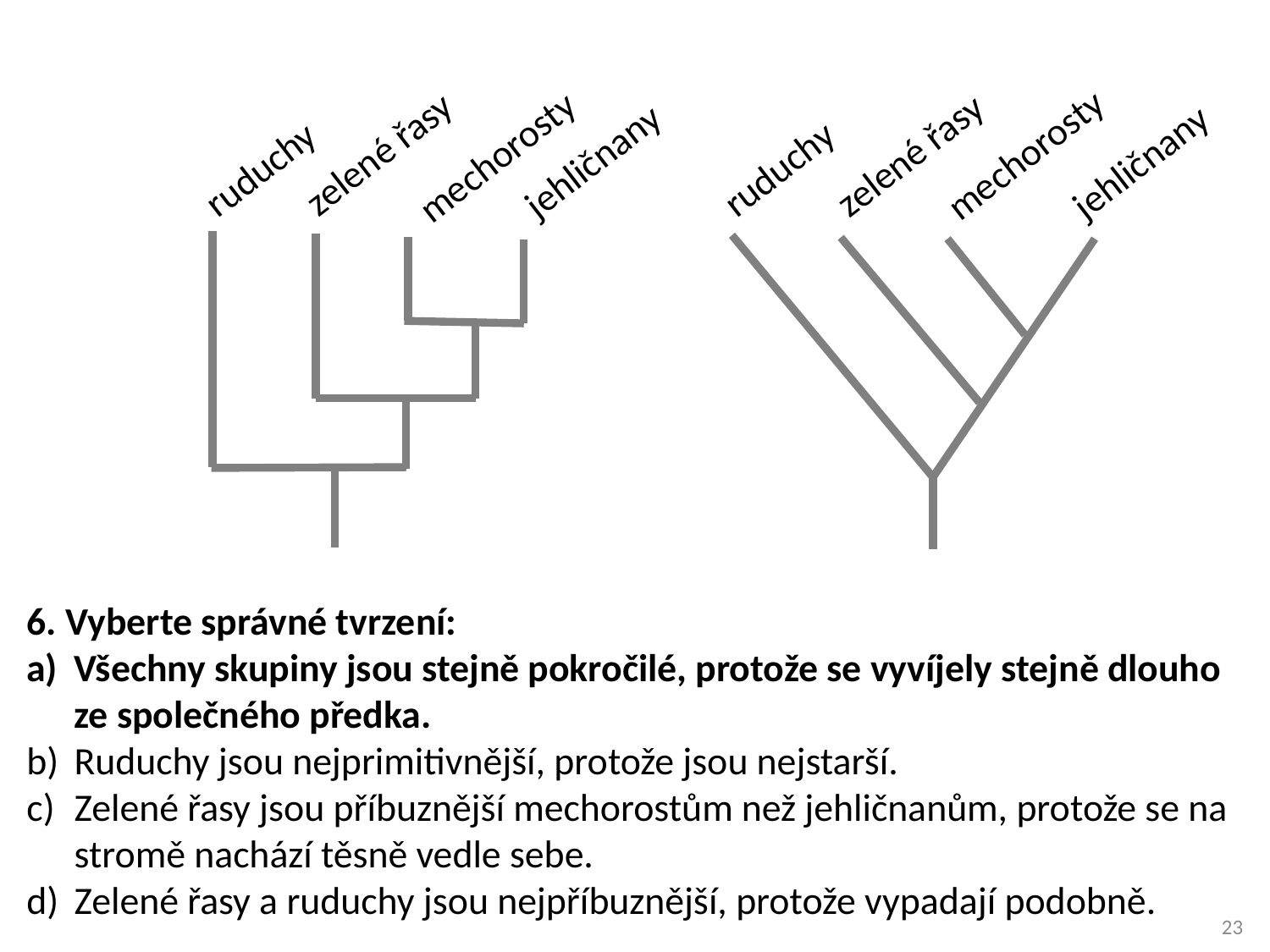

ruduchy
jehličnany
mechorosty
zelené řasy
ruduchy
jehličnany
mechorosty
zelené řasy
6. Vyberte správné tvrzení:
Všechny skupiny jsou stejně pokročilé, protože se vyvíjely stejně dlouho ze společného předka.
Ruduchy jsou nejprimitivnější, protože jsou nejstarší.
Zelené řasy jsou příbuznější mechorostům než jehličnanům, protože se na stromě nachází těsně vedle sebe.
Zelené řasy a ruduchy jsou nejpříbuznější, protože vypadají podobně.
23